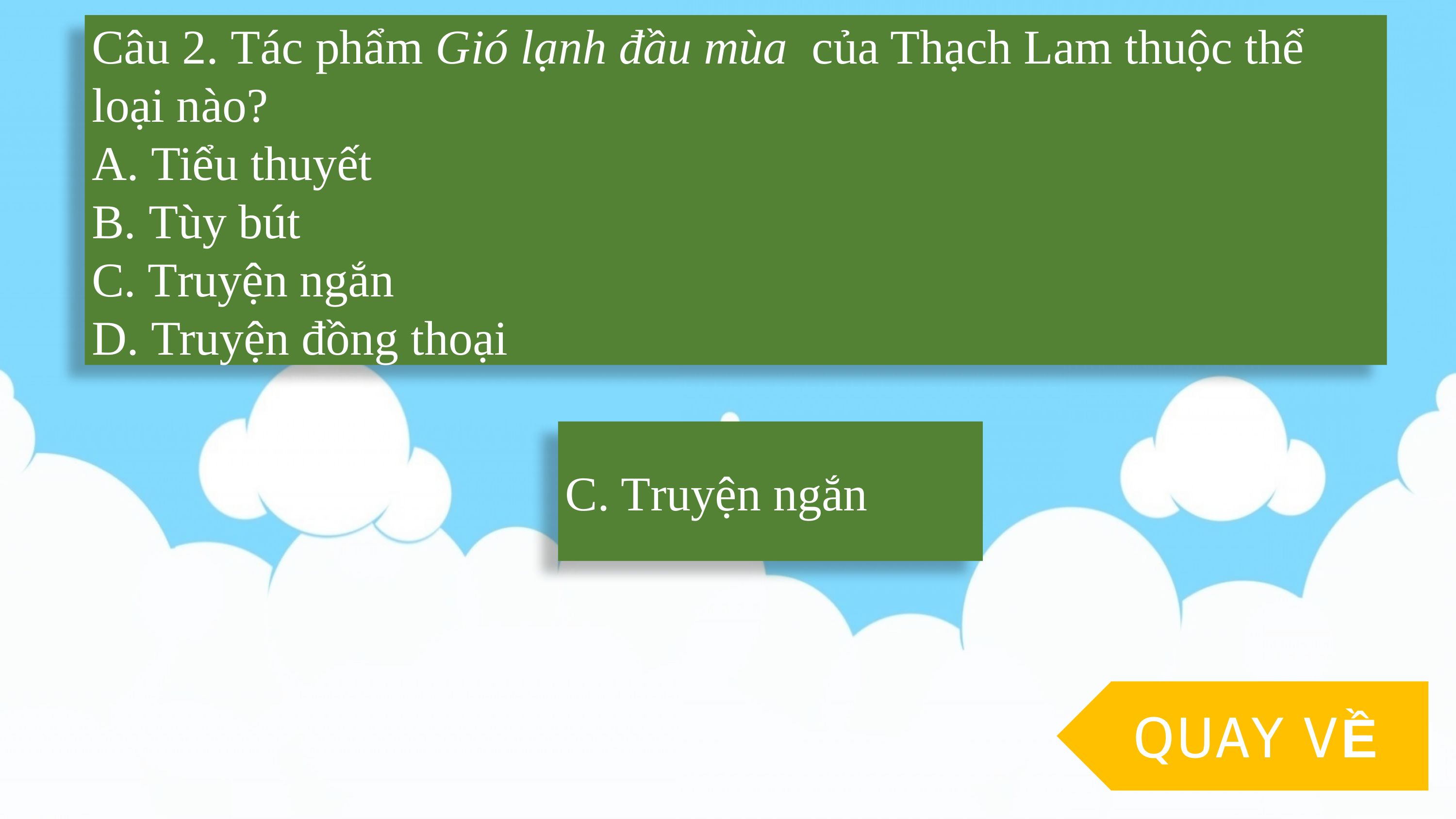

Câu 2. Tác phẩm Gió lạnh đầu mùa  của Thạch Lam thuộc thể loại nào?
A. Tiểu thuyết
B. Tùy bút
C. Truyện ngắn
D. Truyện đồng thoại
C. Truyện ngắn
QUAY VỀ